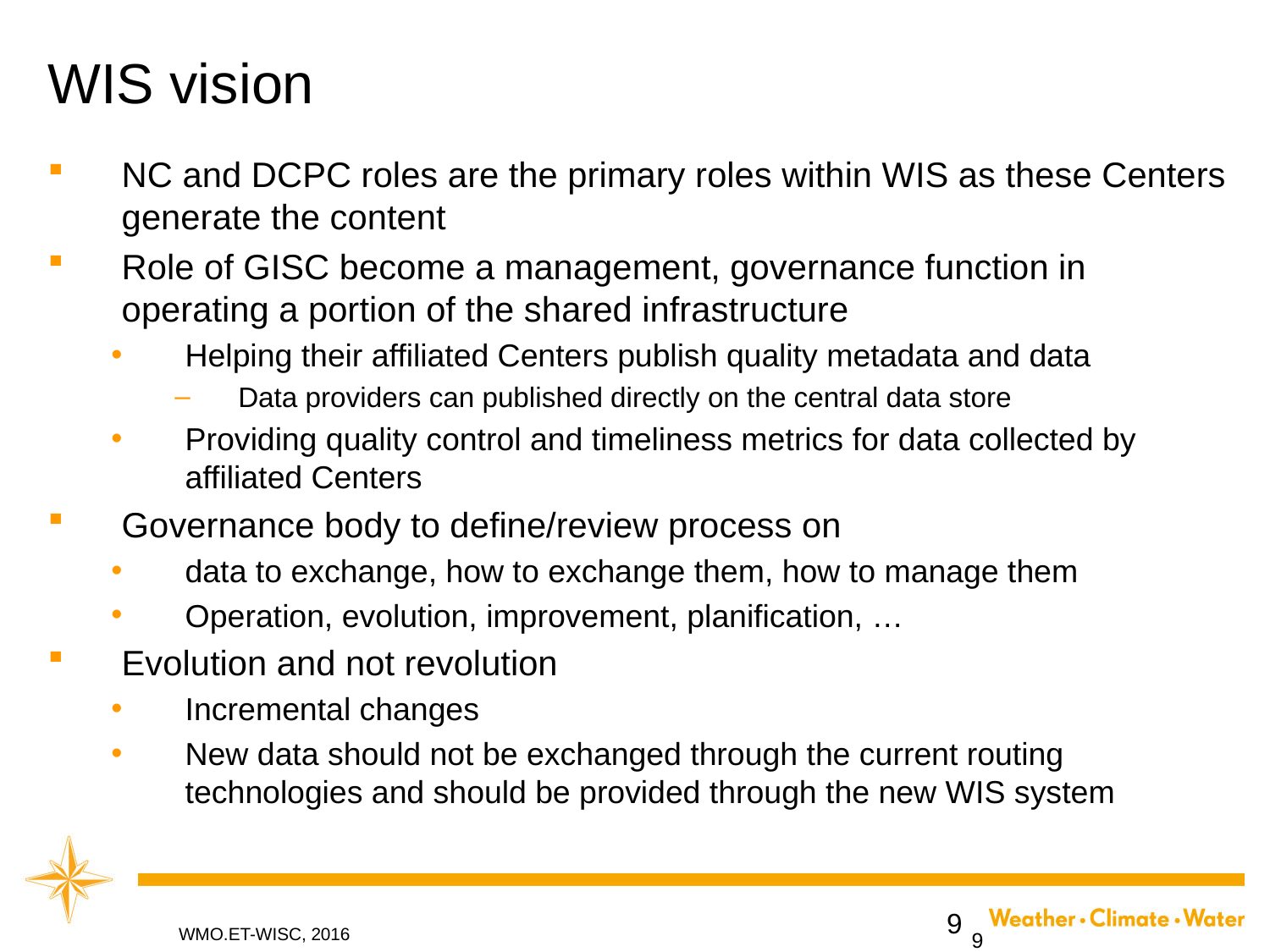

# WIS vision
NC and DCPC roles are the primary roles within WIS as these Centers generate the content
Role of GISC become a management, governance function in operating a portion of the shared infrastructure
Helping their affiliated Centers publish quality metadata and data
Data providers can published directly on the central data store
Providing quality control and timeliness metrics for data collected by affiliated Centers
Governance body to define/review process on
data to exchange, how to exchange them, how to manage them
Operation, evolution, improvement, planification, …
Evolution and not revolution
Incremental changes
New data should not be exchanged through the current routing technologies and should be provided through the new WIS system
9
WMO.ET-WISC, 2016
9